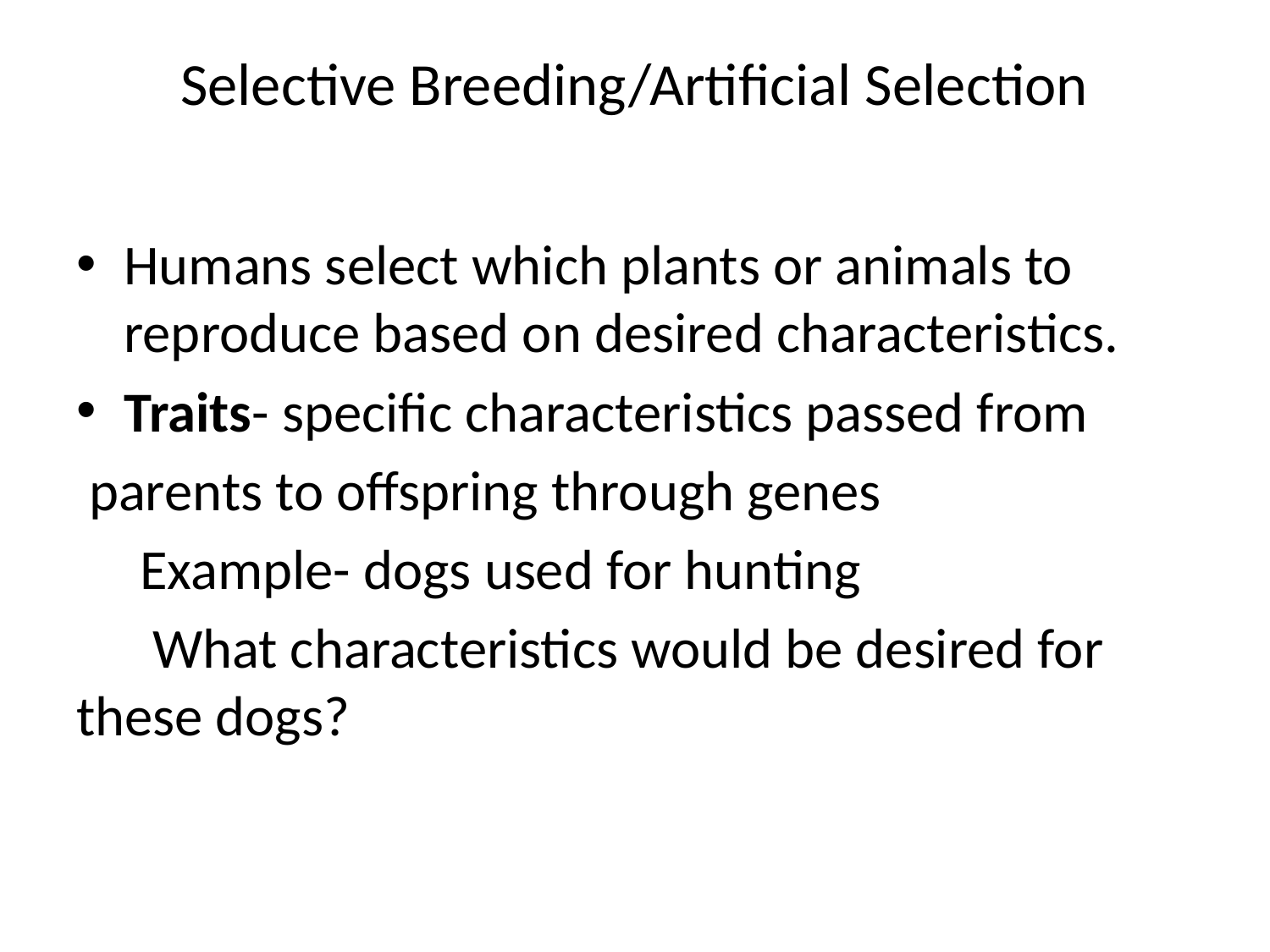

# Selective Breeding/Artificial Selection
Humans select which plants or animals to reproduce based on desired characteristics.
Traits- specific characteristics passed from
 parents to offspring through genes
     Example- dogs used for hunting
      What characteristics would be desired for these dogs?